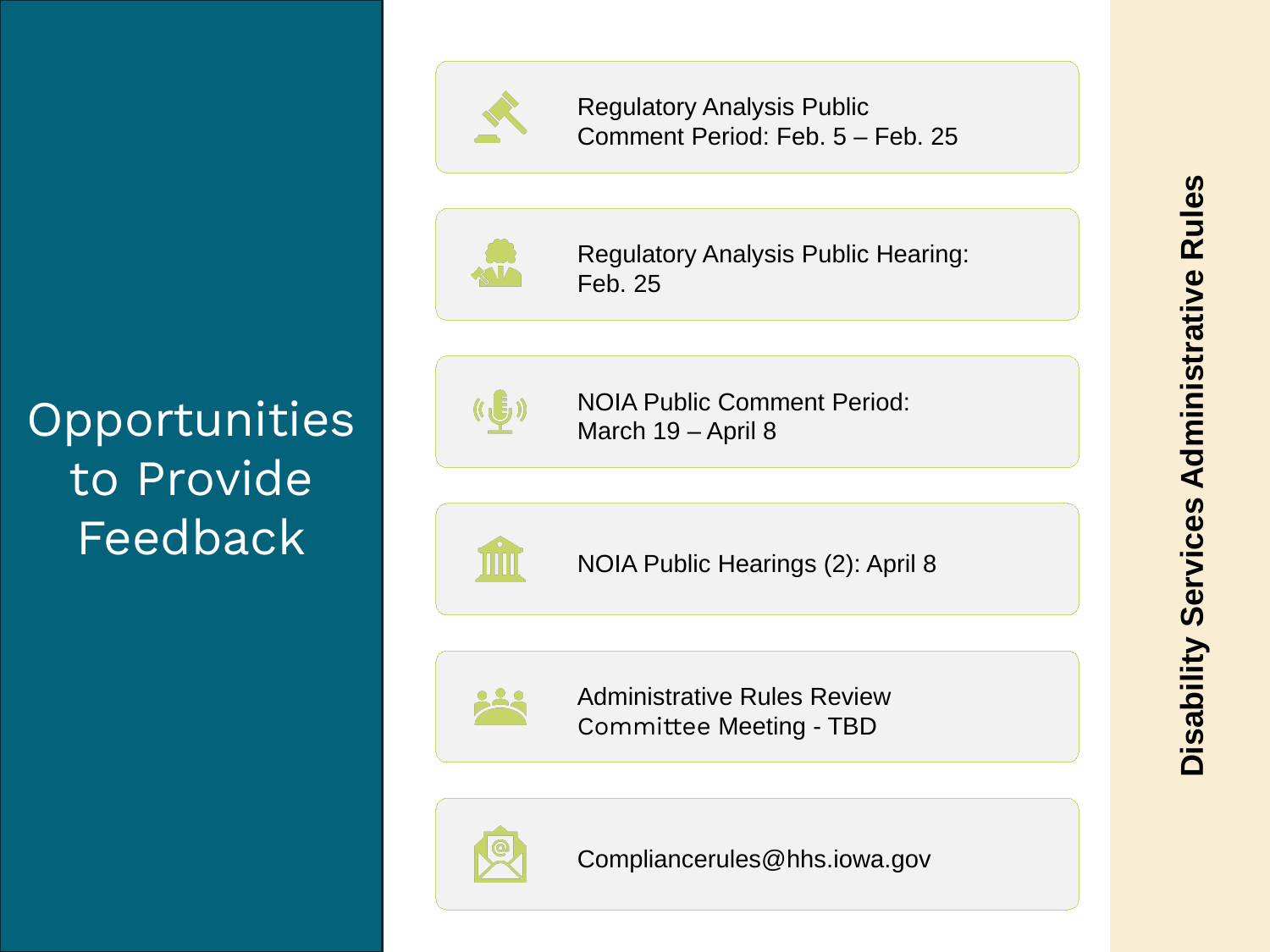

Opportunities to Provide Feedback
Regulatory Analysis Public Comment Period: Feb. 5 – Feb. 25
Regulatory Analysis Public Hearing: Feb. 25
NOIA Public Comment Period: March 19 – April 8
NOIA Public Hearings (2): April 8
Administrative Rules Review Committee Meeting - TBD
Compliancerules@hhs.iowa.gov
Disability Services Administrative Rules